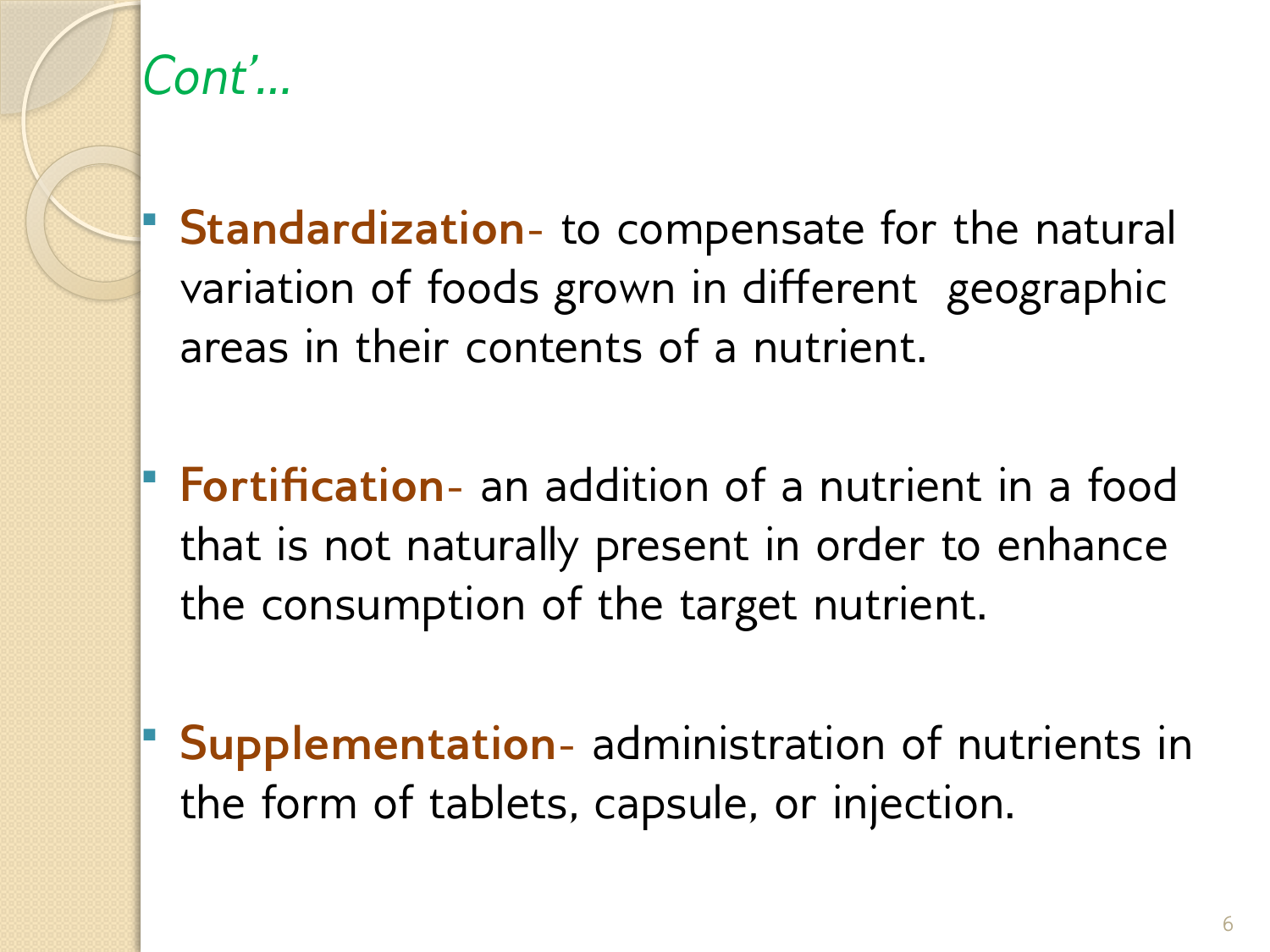

Cont’…

Standardization- to compensate for the natural variation of foods grown in different  geographic areas in their contents of a nutrient.

Fortification- an addition of a nutrient in a food that is not naturally present in order to enhance the consumption of the target nutrient.

Supplementation- administration of nutrients in the form of tablets, capsule, or injection.
6